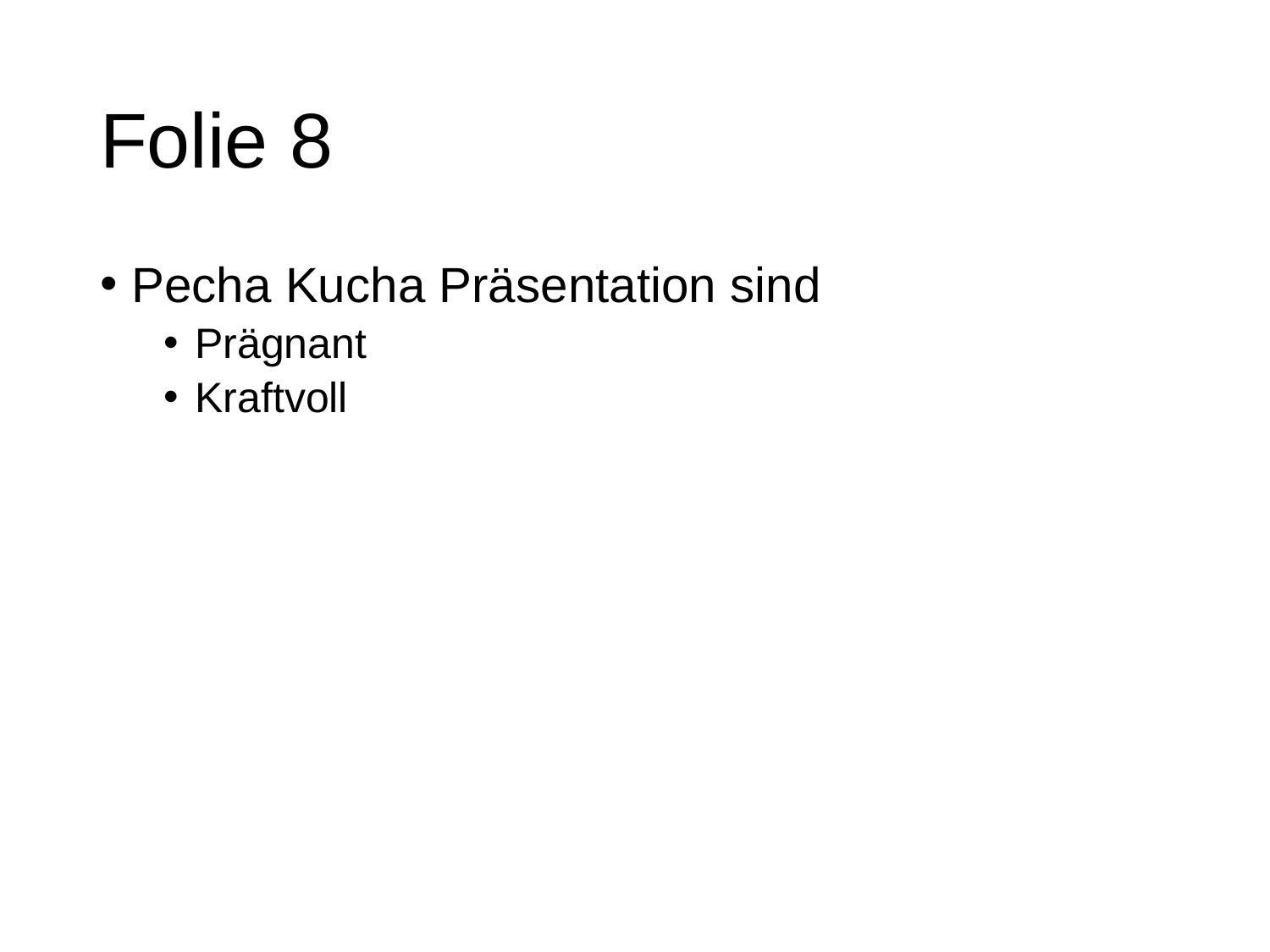

# Folie 8
Pecha Kucha Präsentation sind
Prägnant
Kraftvoll